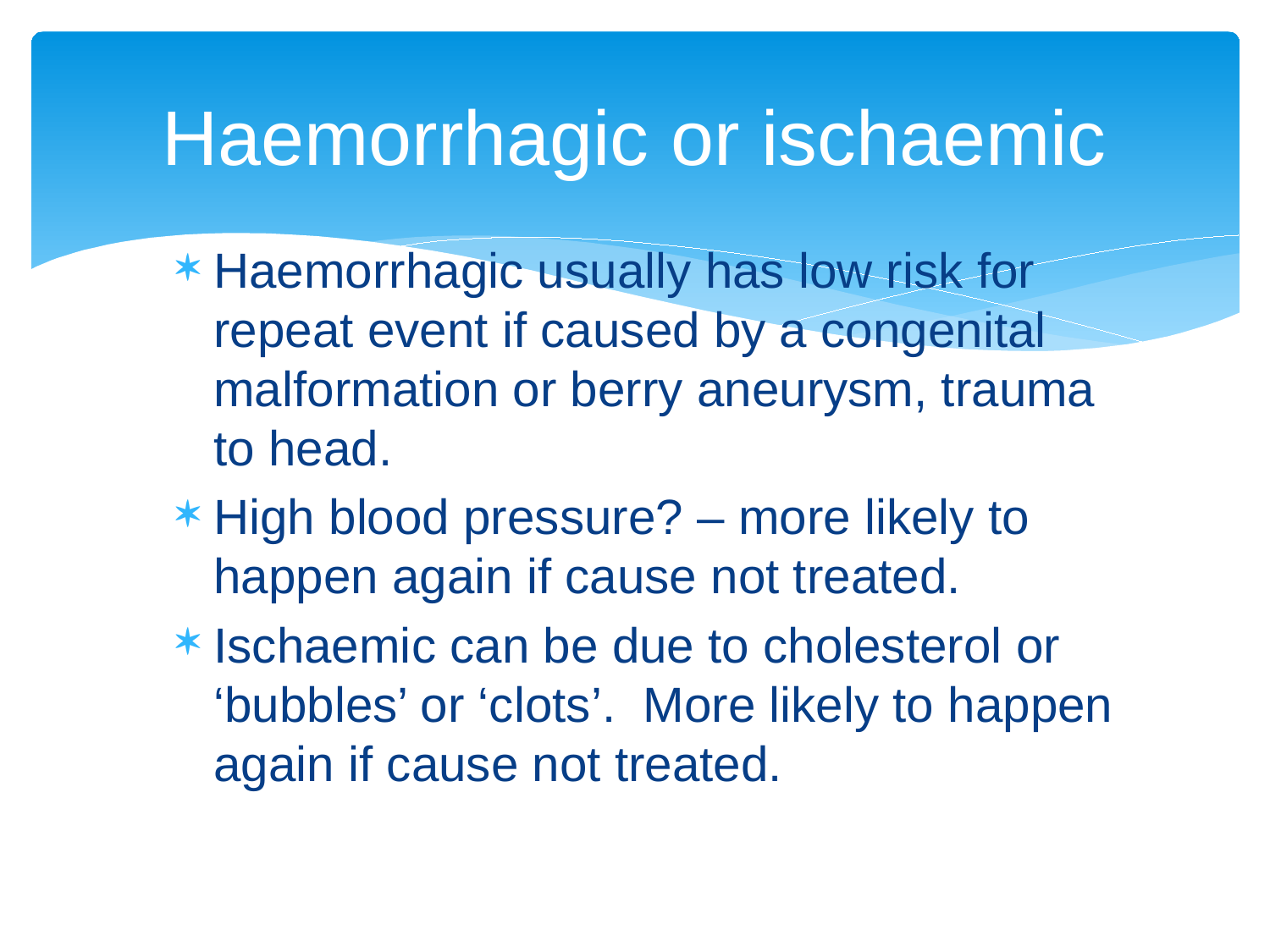

# Haemorrhagic or ischaemic
Haemorrhagic usually has low risk for repeat event if caused by a congenital malformation or berry aneurysm, trauma to head.
High blood pressure? – more likely to happen again if cause not treated.
Ischaemic can be due to cholesterol or ‘bubbles’ or ‘clots’.  More likely to happen again if cause not treated.